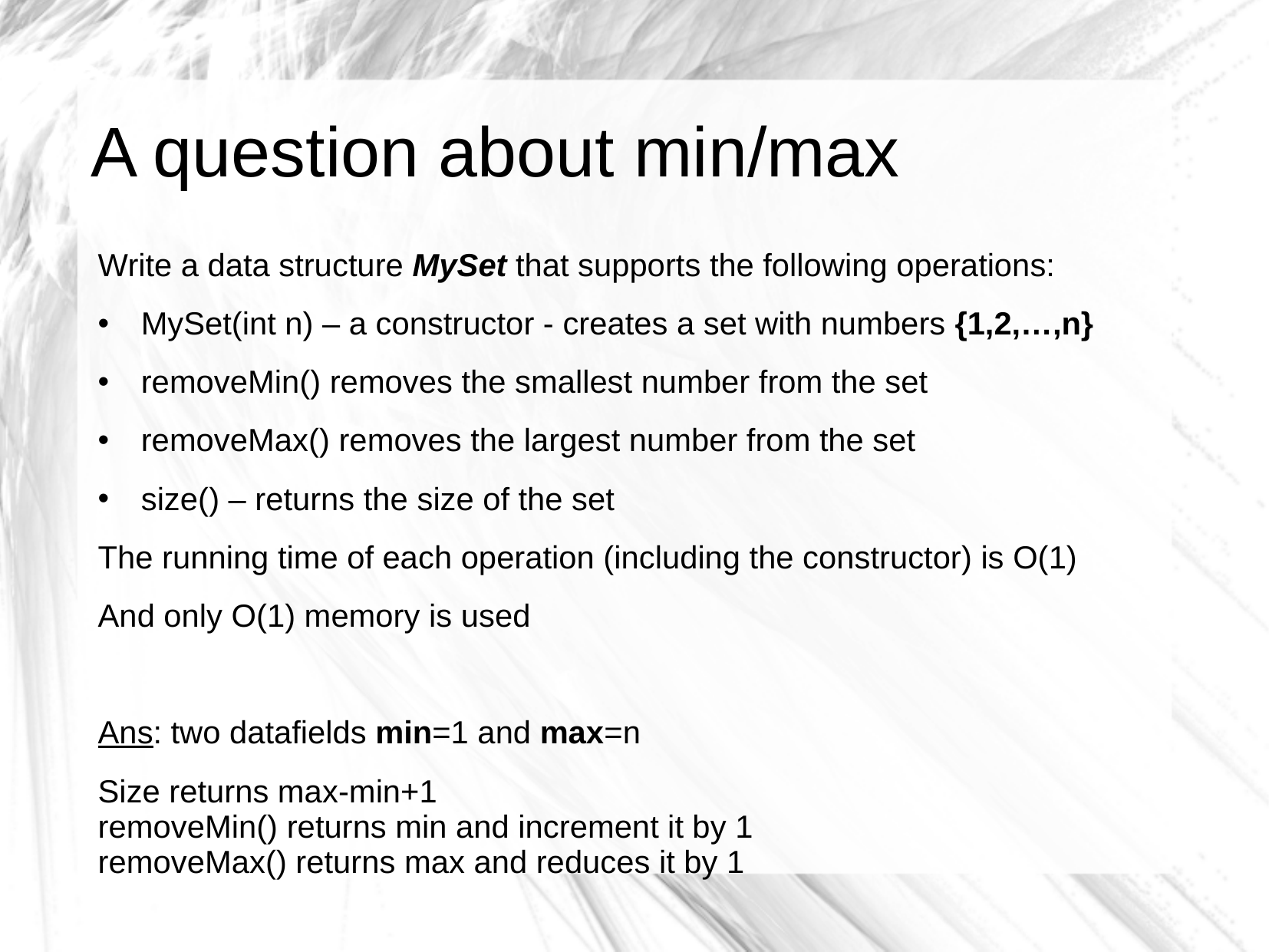

# A question about min/max
Write a data structure MySet that supports the following operations:
MySet(int n) – a constructor - creates a set with numbers {1,2,…,n}
removeMin() removes the smallest number from the set
removeMax() removes the largest number from the set
size() – returns the size of the set
The running time of each operation (including the constructor) is O(1)
And only O(1) memory is used

Ans: two datafields min=1 and max=n
Size returns max-min+1
removeMin() returns min and increment it by 1
removeMax() returns max and reduces it by 1